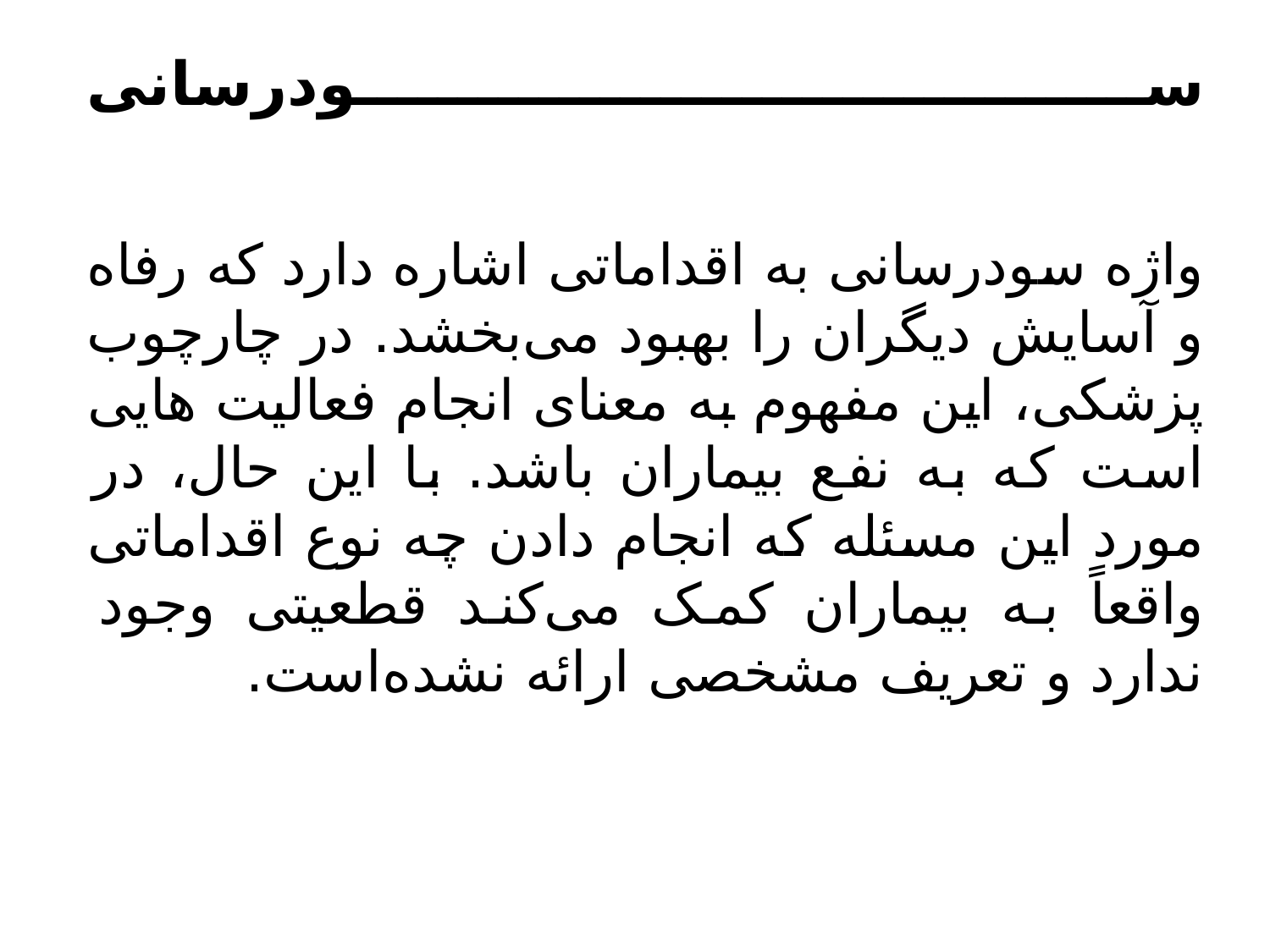

# سودرسانی
واژه سودرسانی به اقداماتی اشاره دارد که رفاه و آسایش دیگران را بهبود می‌بخشد. در چارچوب پزشکی، این مفهوم به معنای انجام فعالیت هایی است که به نفع بیماران باشد. با این حال، در مورد این مسئله که انجام دادن چه نوع اقداماتی واقعاً به بیماران کمک می‌کند قطعیتی وجود ندارد و تعریف مشخصی ارائه نشده‌است.